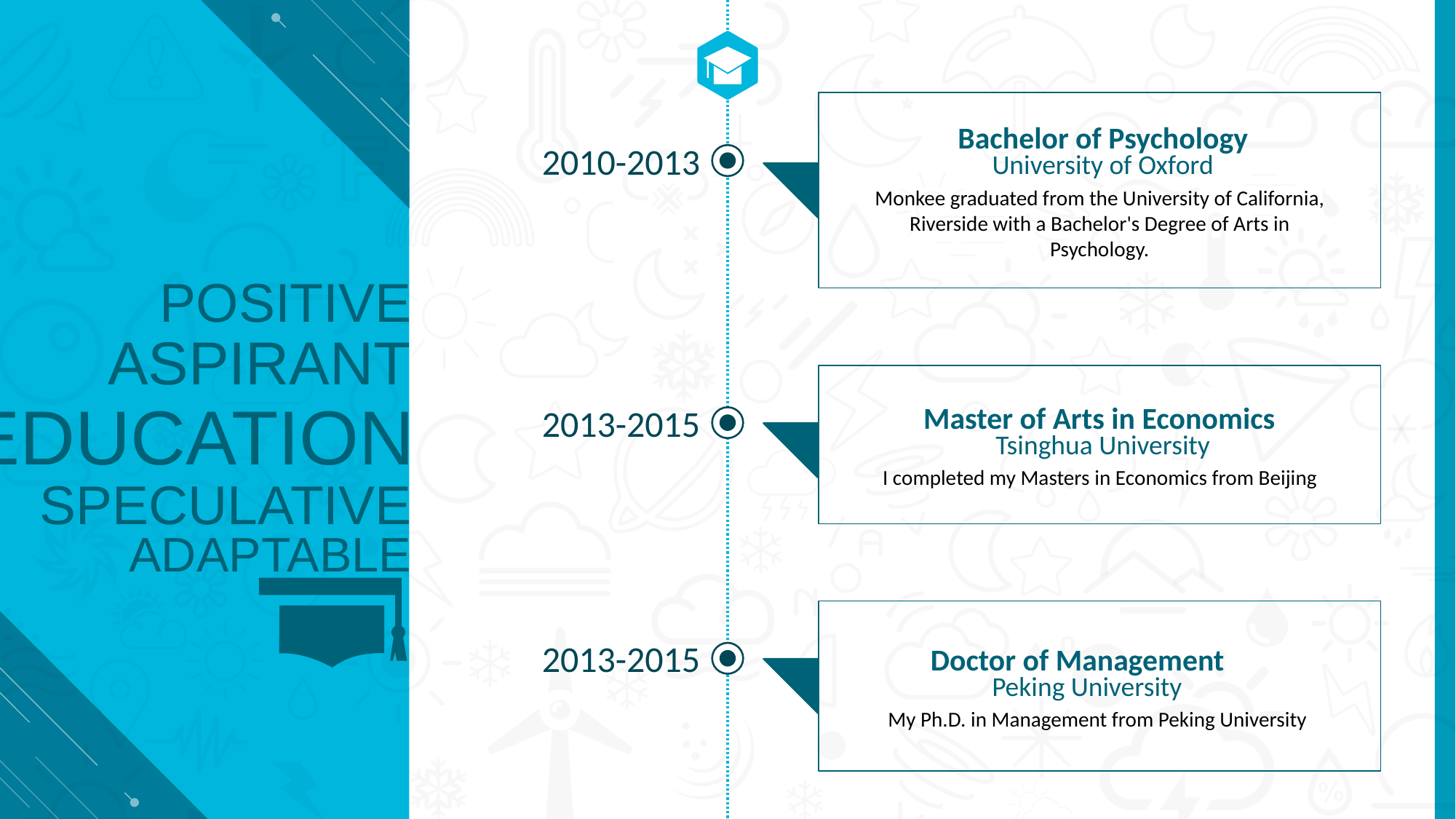

Bachelor of Psychology
2010-2013
University of Oxford

Monkee graduated from the University of California, Riverside with a Bachelor's Degree of Arts in Psychology.
POSITIVE
ASPIRANT

EDUCATION
Master of Arts in Economics
2013-2015

Tsinghua University

I completed my Masters in Economics from Beijing
SPECULATIVE
ADAPTABLE

2013-2015
 Doctor of Management

Peking University
My Ph.D. in Management from Peking University